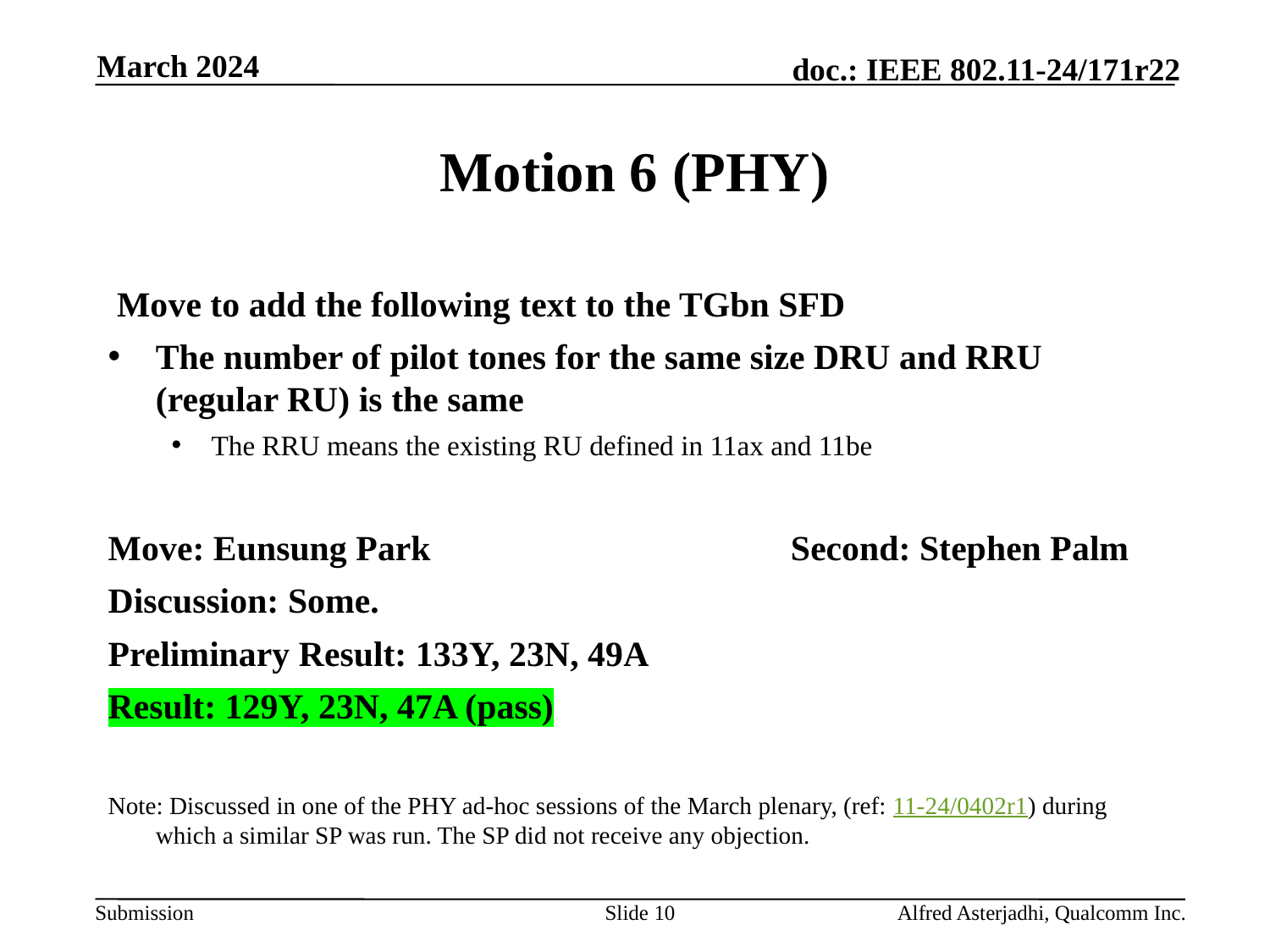

March 2024
# Motion 6 (PHY)
 Move to add the following text to the TGbn SFD
The number of pilot tones for the same size DRU and RRU (regular RU) is the same
The RRU means the existing RU defined in 11ax and 11be

Move: Eunsung Park			Second: Stephen Palm
Discussion: Some.
Preliminary Result: 133Y, 23N, 49A
Result: 129Y, 23N, 47A (pass)

Note: Discussed in one of the PHY ad-hoc sessions of the March plenary, (ref: 11-24/0402r1) during which a similar SP was run. The SP did not receive any objection.
Slide 10
Alfred Asterjadhi, Qualcomm Inc.